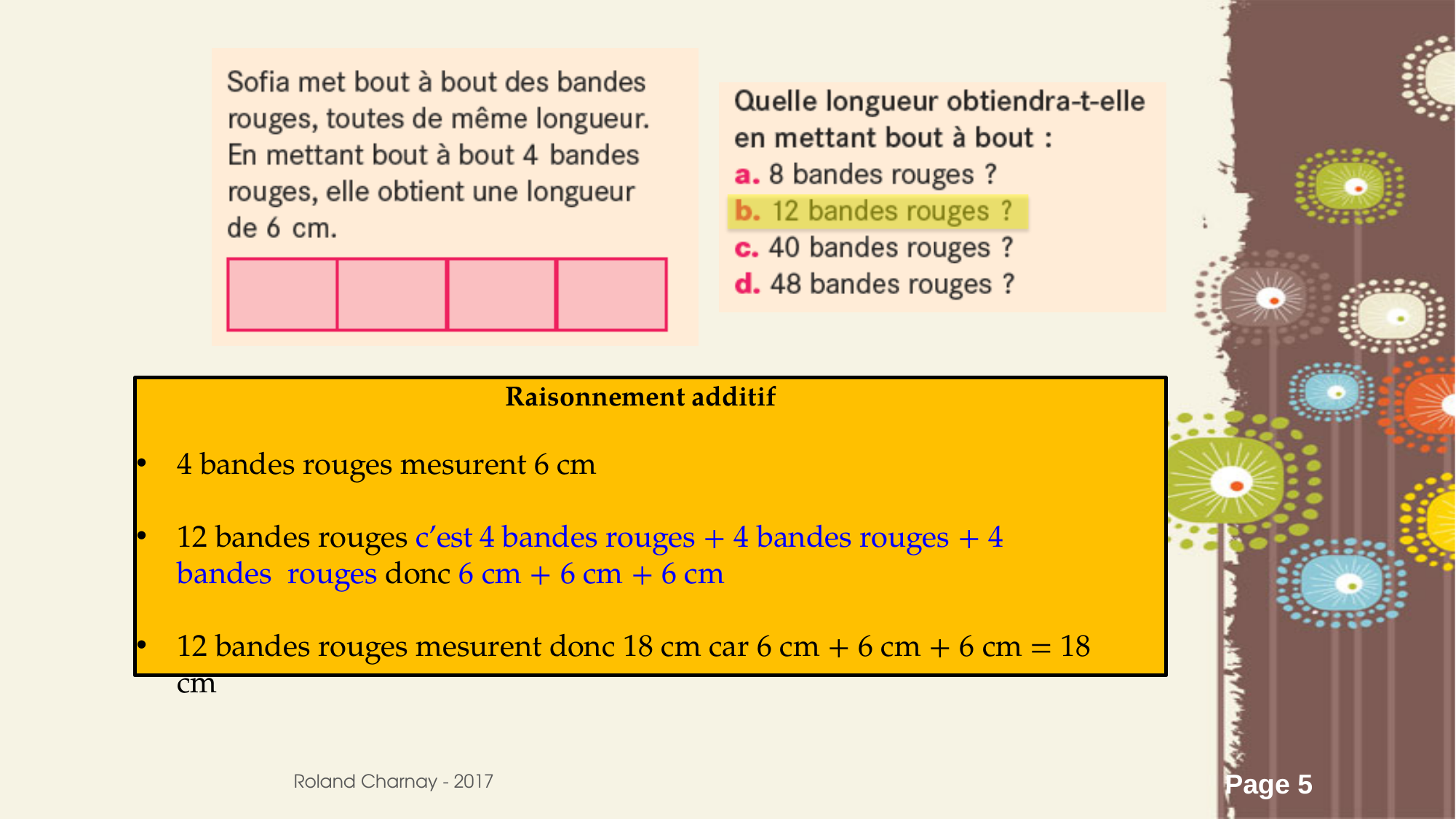

Raisonnement additif
4 bandes rouges mesurent 6 cm
12 bandes rouges c’est 4 bandes rouges + 4 bandes rouges + 4 bandes  rouges donc 6 cm + 6 cm + 6 cm
12 bandes rouges mesurent donc 18 cm car 6 cm + 6 cm + 6 cm = 18 cm

Roland Charnay - 2017
5